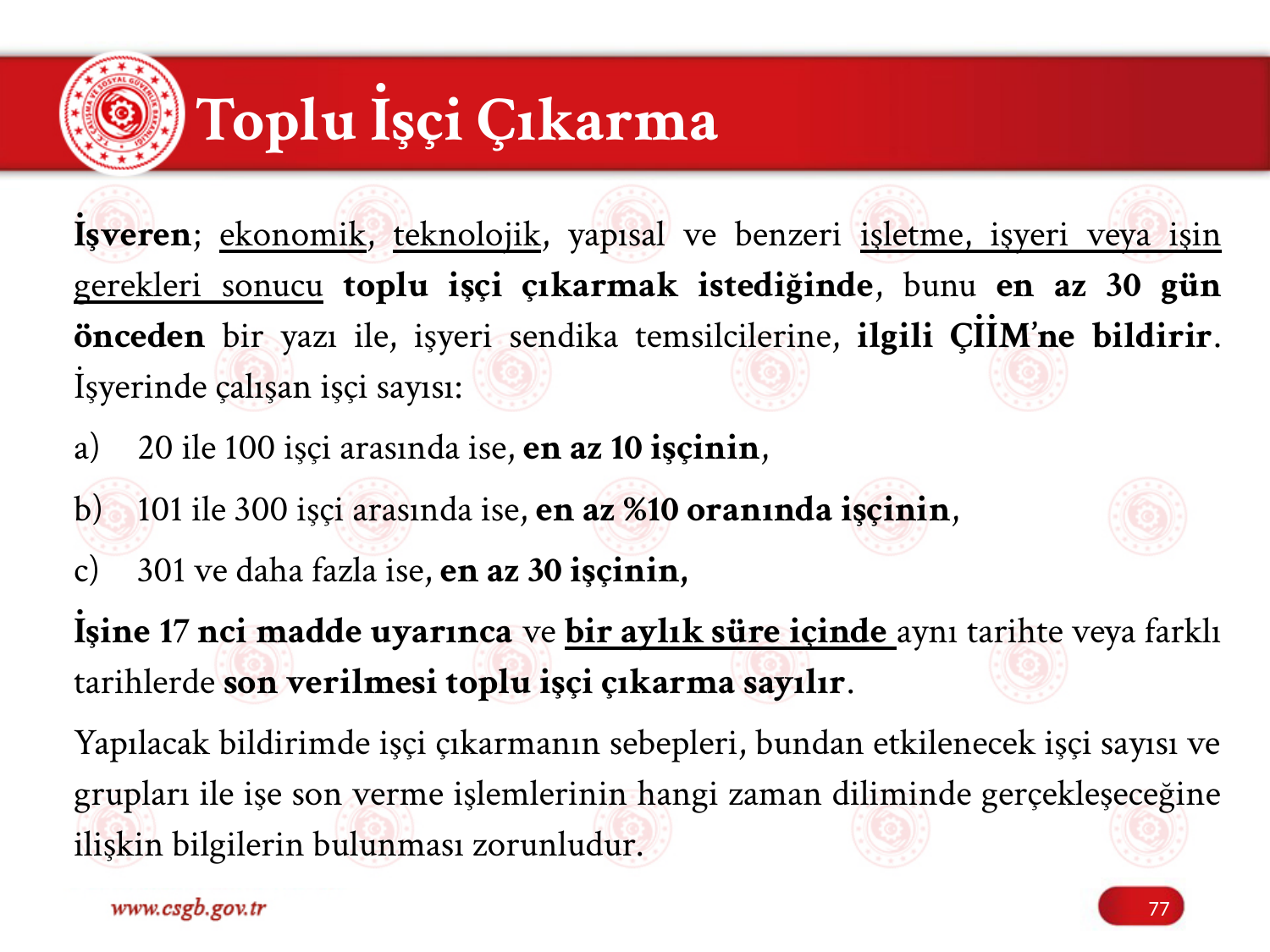

# Toplu İşçi Çıkarma
İşveren; ekonomik, teknolojik, yapısal ve benzeri işletme, işyeri veya işin gerekleri sonucu toplu işçi çıkarmak istediğinde, bunu en az 30 gün önceden bir yazı ile, işyeri sendika temsilcilerine, ilgili ÇİİM’ne bildirir. İşyerinde çalışan işçi sayısı:
20 ile 100 işçi arasında ise, en az 10 işçinin,
101 ile 300 işçi arasında ise, en az %10 oranında işçinin,
301 ve daha fazla ise, en az 30 işçinin,
İşine 17 nci madde uyarınca ve bir aylık süre içinde aynı tarihte veya farklı tarihlerde son verilmesi toplu işçi çıkarma sayılır.
Yapılacak bildirimde işçi çıkarmanın sebepleri, bundan etkilenecek işçi sayısı ve grupları ile işe son verme işlemlerinin hangi zaman diliminde gerçekleşeceğine ilişkin bilgilerin bulunması zorunludur.
77